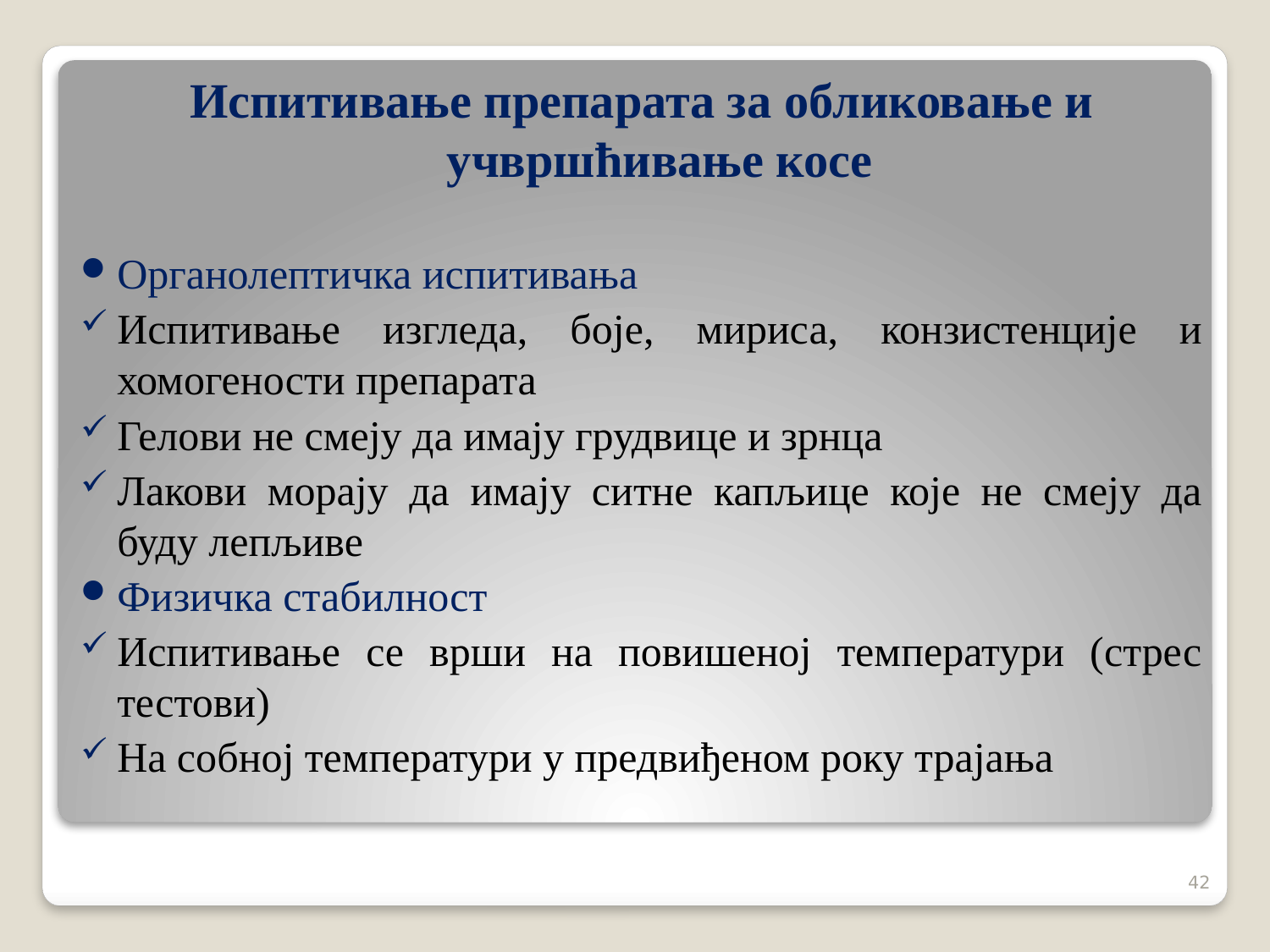

Испитивање препарата за обликовање и учвршћивање косе

Органолептичка испитивања
Испитивање изгледа, боје, мириса, конзистенције и хомогености препарата
Гелови не смеју да имају грудвице и зрнца
Лакови морају да имају ситне капљице које не смеју да буду лепљиве
Физичка стабилност
Испитивање се врши на повишеној температури (стрес тестови)
На собној температури у предвиђеном року трајања

42